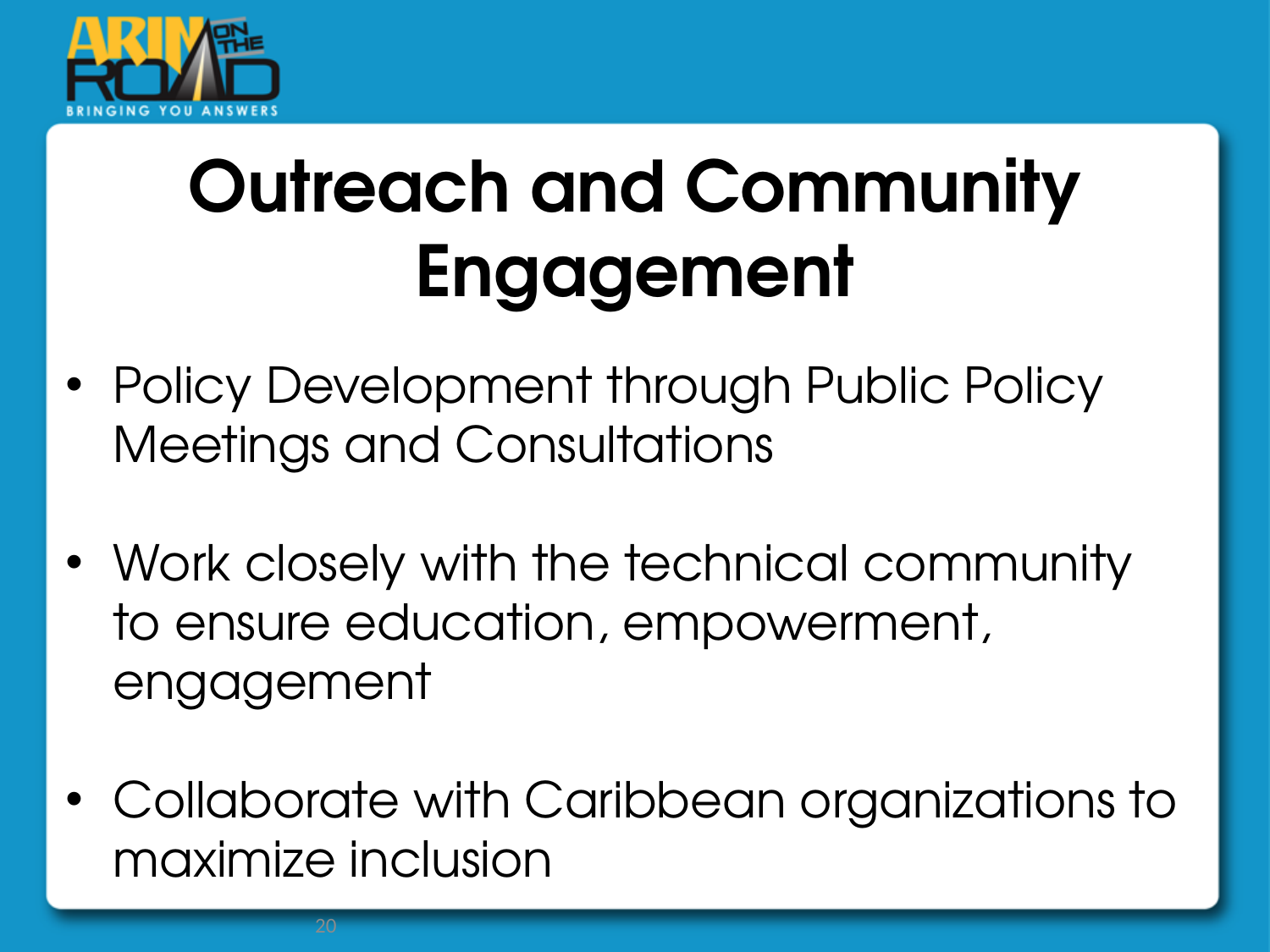

# Outreach and Community Engagement
Policy Development through Public Policy Meetings and Consultations

Work closely with the technical community to ensure education, empowerment, engagement

Collaborate with Caribbean organizations to maximize inclusion

20